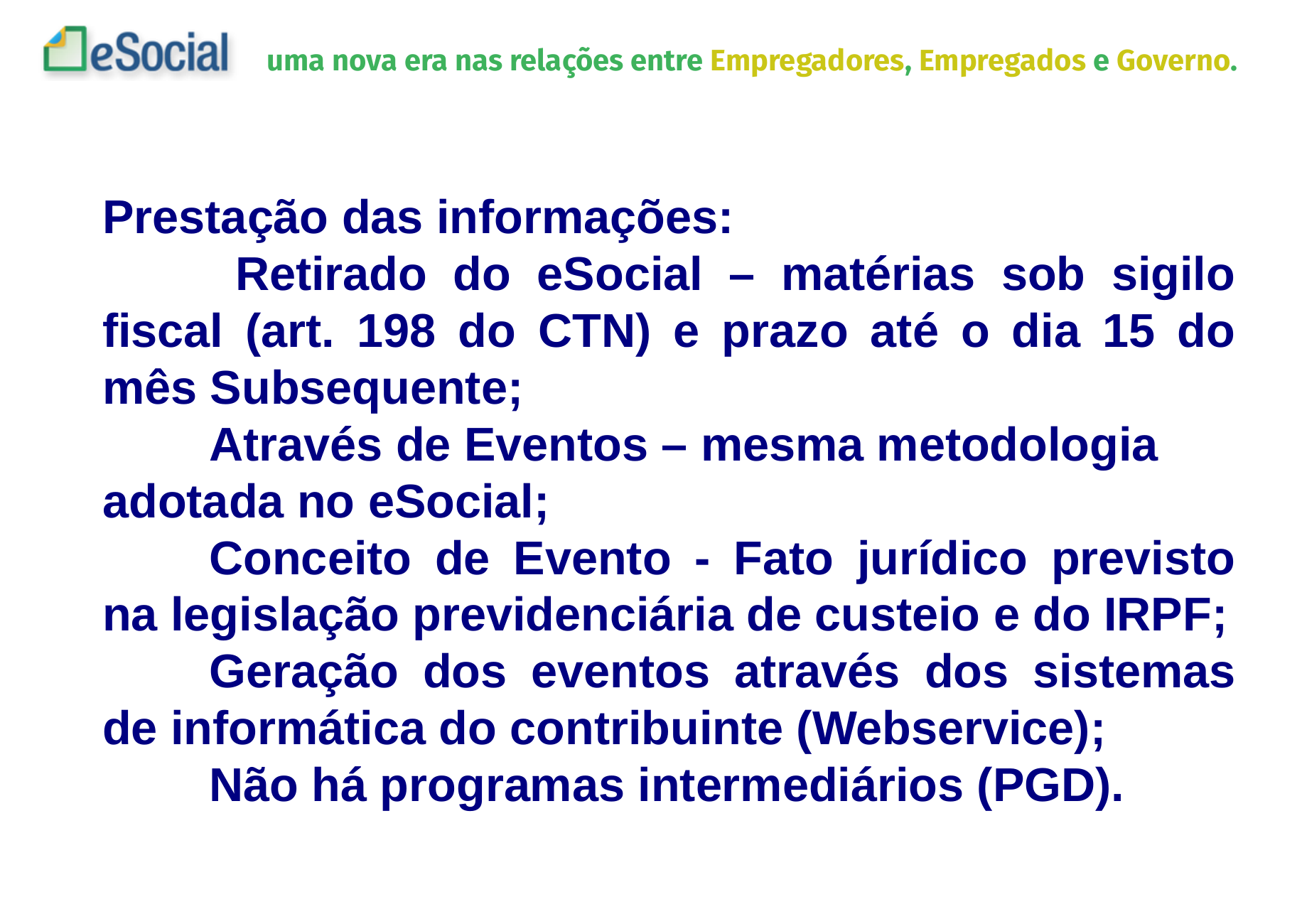

Prestação das informações:
	 Retirado do eSocial – matérias sob sigilo fiscal (art. 198 do CTN) e prazo até o dia 15 do mês Subsequente;
	Através de Eventos – mesma metodologia
adotada no eSocial;
	Conceito de Evento - Fato jurídico previsto na legislação previdenciária de custeio e do IRPF;
	Geração dos eventos através dos sistemas de informática do contribuinte (Webservice);
	Não há programas intermediários (PGD).